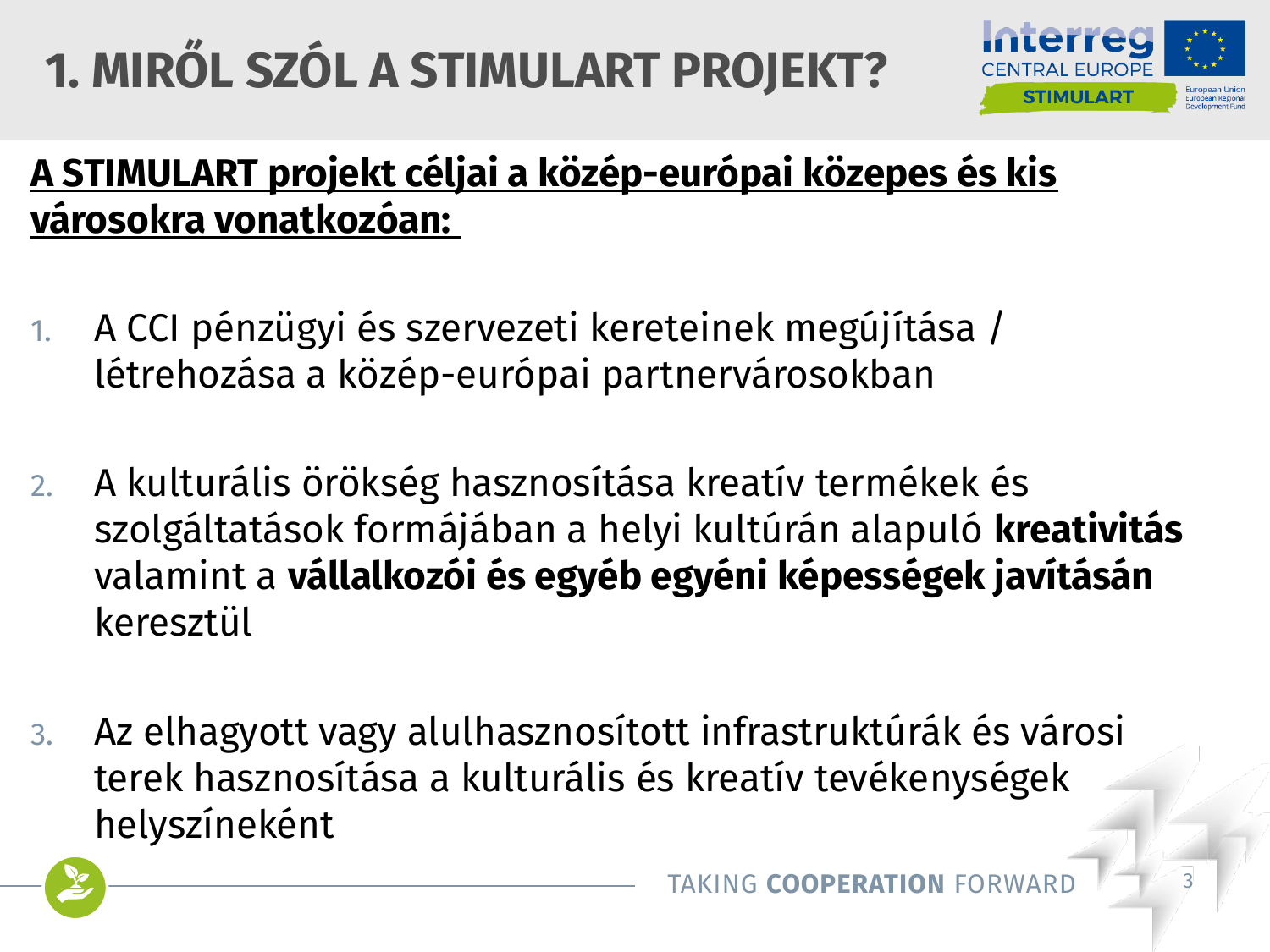

# 1. Miről szól a Stimulart projekt?
A STIMULART projekt céljai a közép-európai közepes és kis városokra vonatkozóan:

A CCI pénzügyi és szervezeti kereteinek megújítása / létrehozása a közép-európai partnervárosokban

A kulturális örökség hasznosítása kreatív termékek és szolgáltatások formájában a helyi kultúrán alapuló kreativitás valamint a vállalkozói és egyéb egyéni képességek javításán keresztül

Az elhagyott vagy alulhasznosított infrastruktúrák és városi terek hasznosítása a kulturális és kreatív tevékenységek helyszíneként